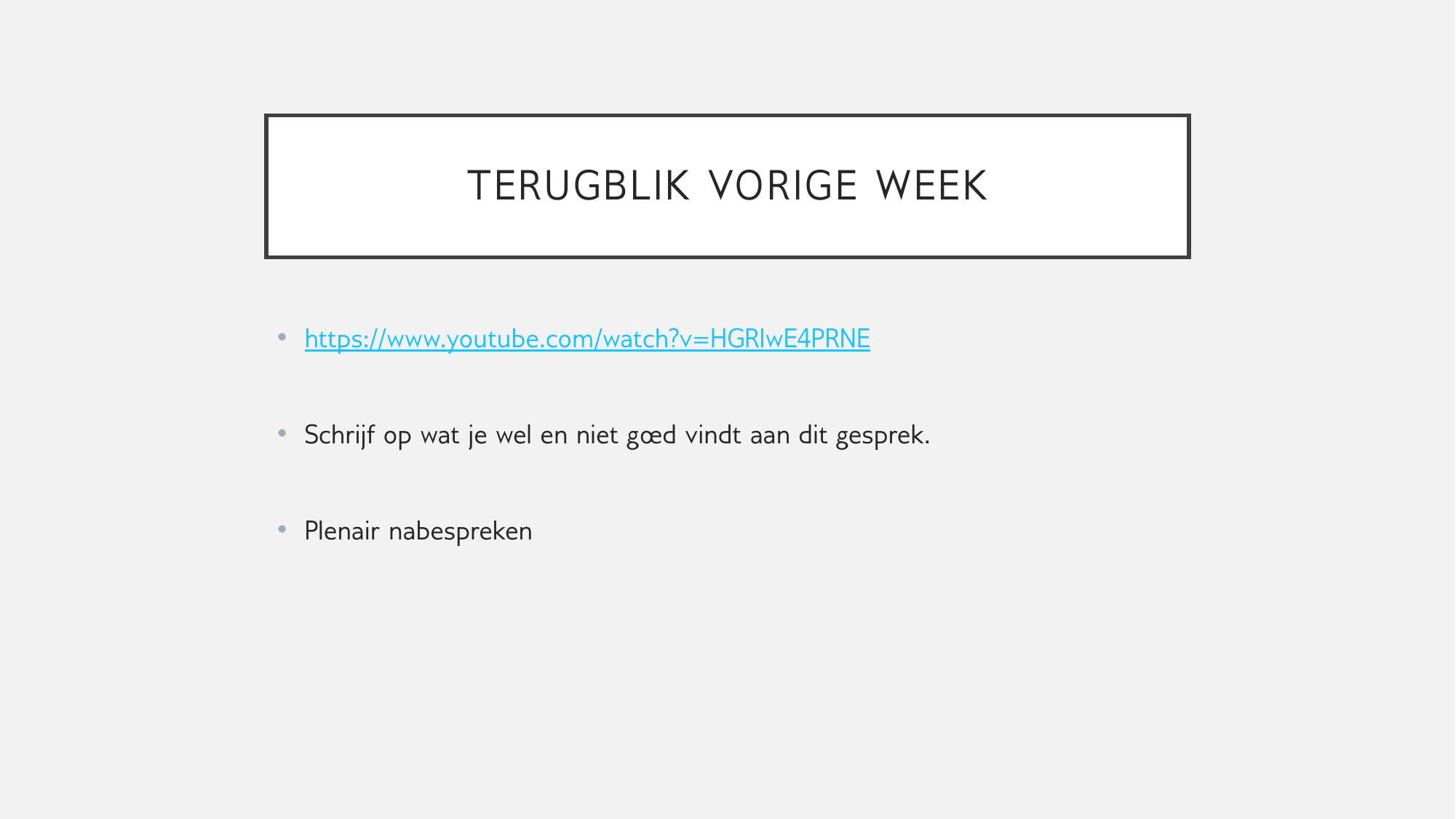

# Terugblik vorige week
https://www.youtube.com/watch?v=HGRIwE4PRNE

Schrijf op wat je wel en niet goed vindt aan dit gesprek.

Plenair nabespreken